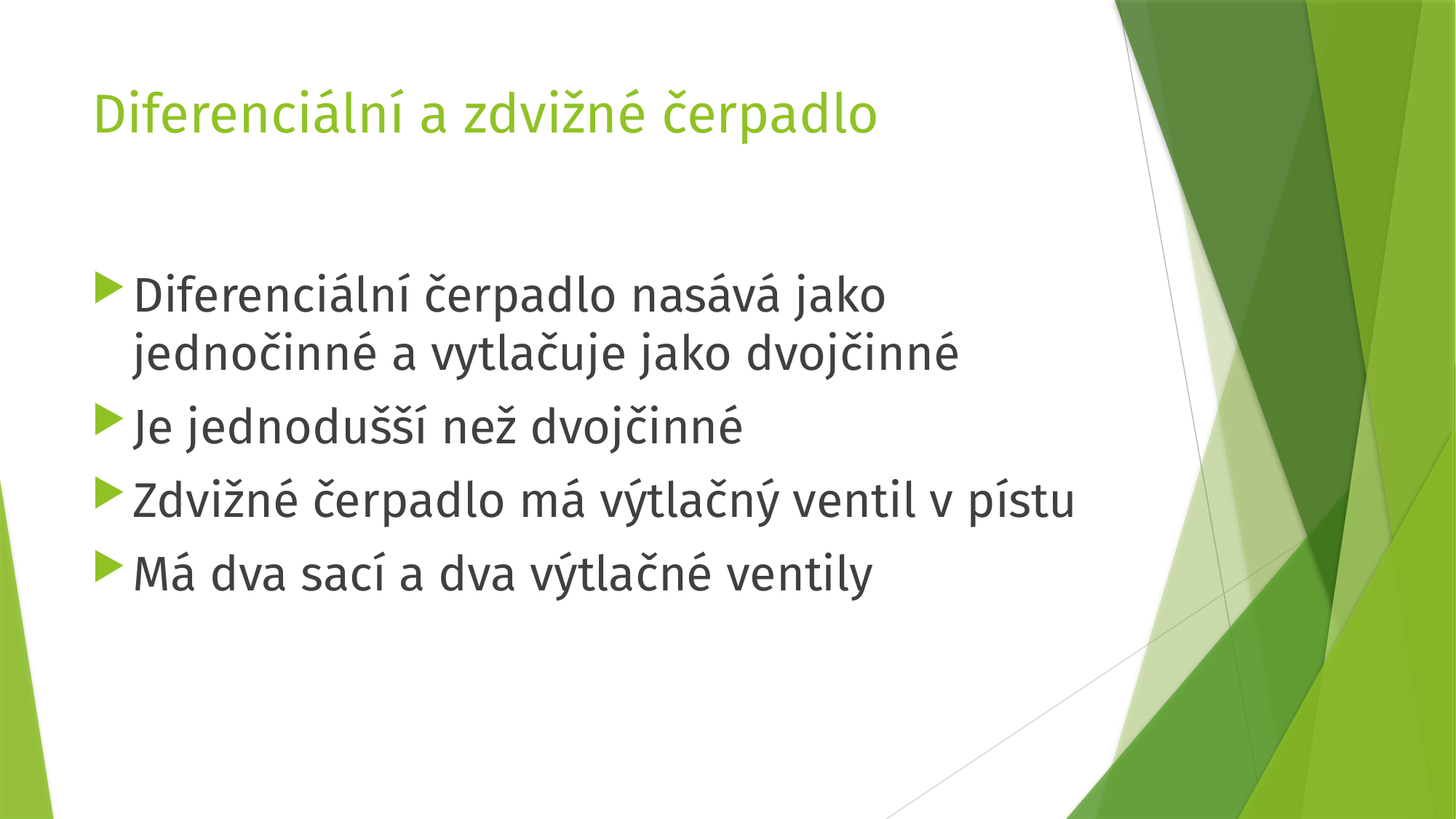

# Diferenciální a zdvižné čerpadlo
Diferenciální čerpadlo nasává jako jednočinné a vytlačuje jako dvojčinné
Je jednodušší než dvojčinné
Zdvižné čerpadlo má výtlačný ventil v pístu
Má dva sací a dva výtlačné ventily